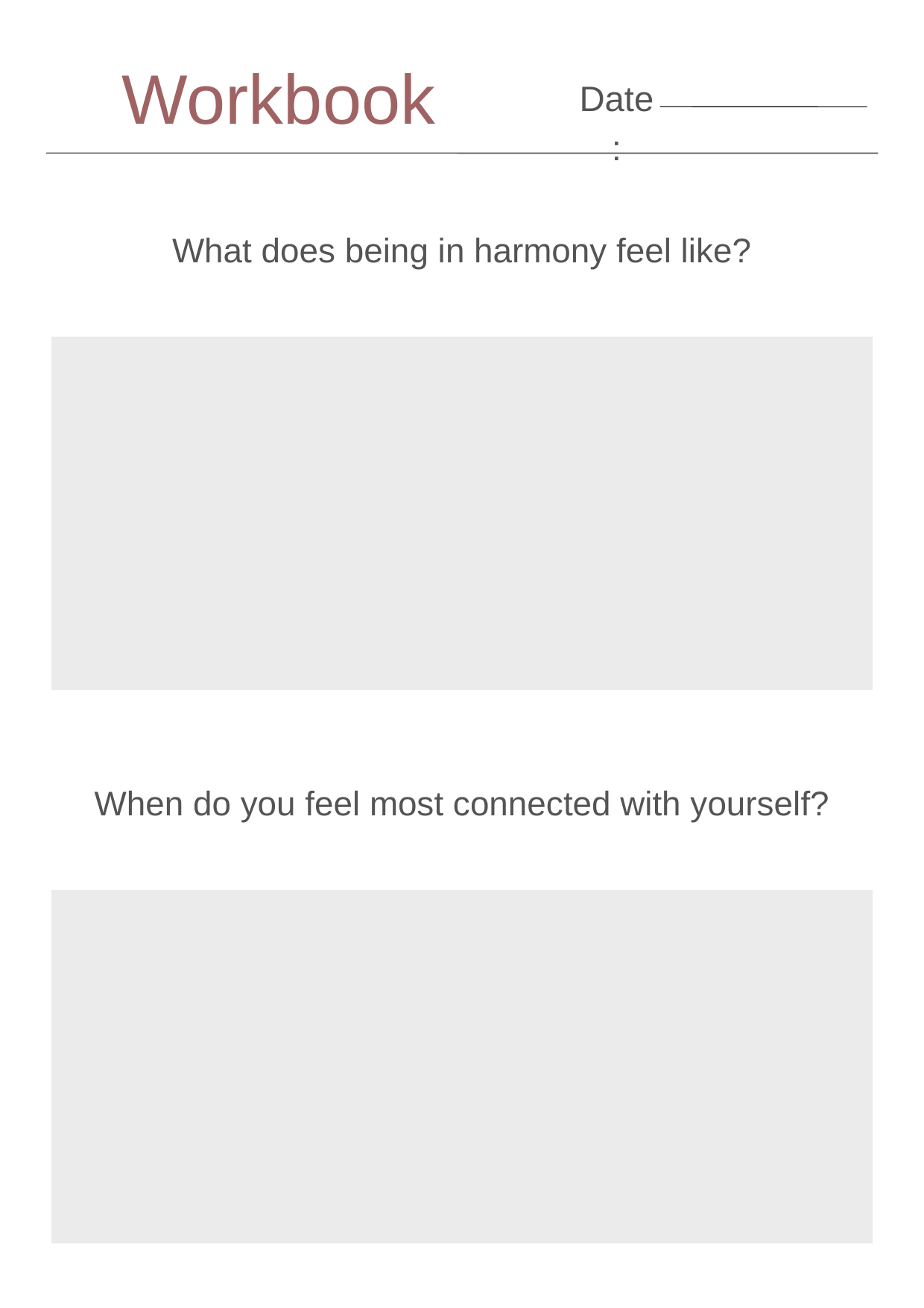

Workbook
Date:

What does being in harmony feel like?

When do you feel most connected with yourself?